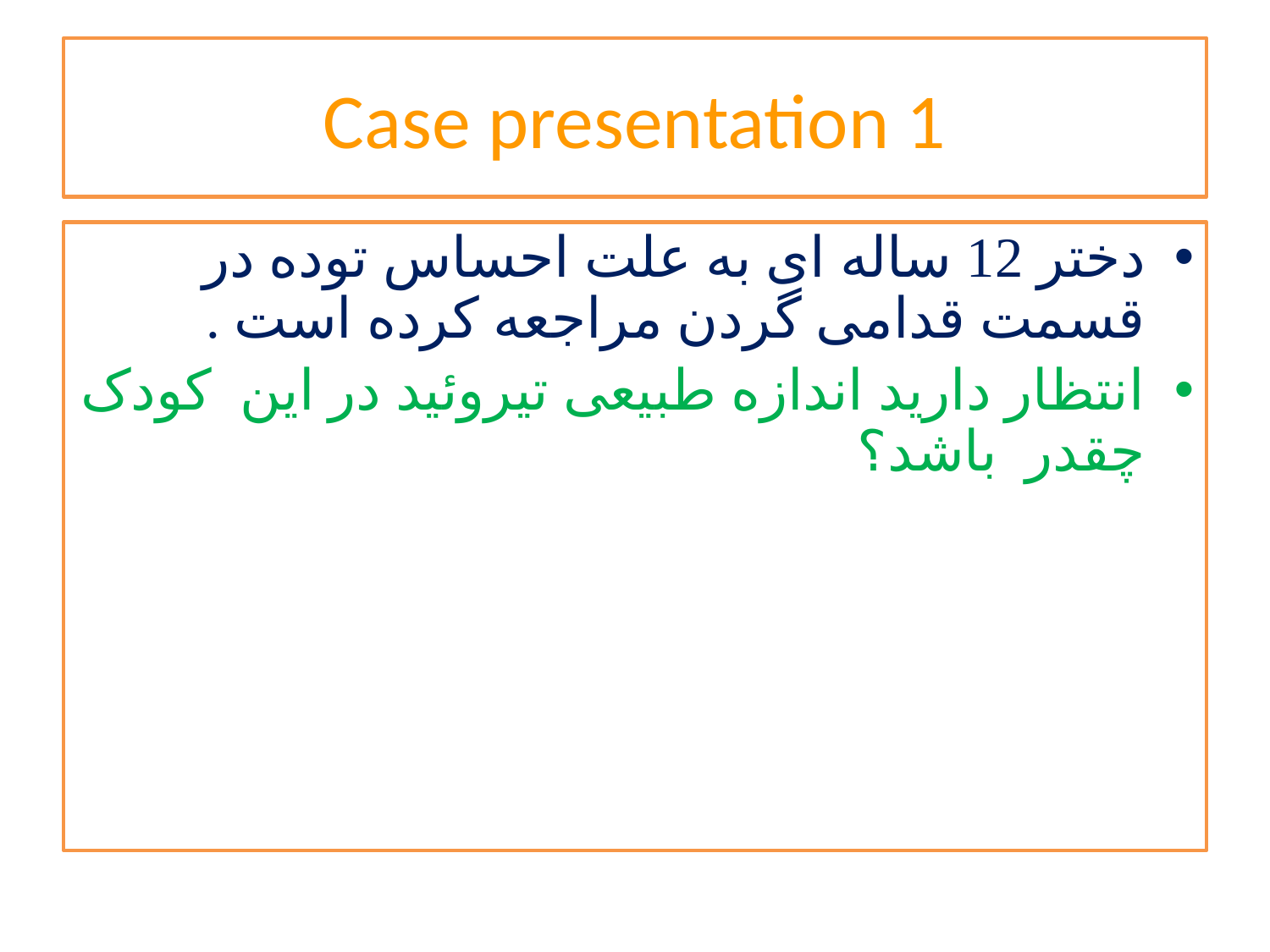

# Case presentation 1
دختر 12 ساله ای به علت احساس توده در قسمت قدامی گردن مراجعه کرده است .
انتظار دارید اندازه طبیعی تیروئید در این  کودک چقدر  باشد؟